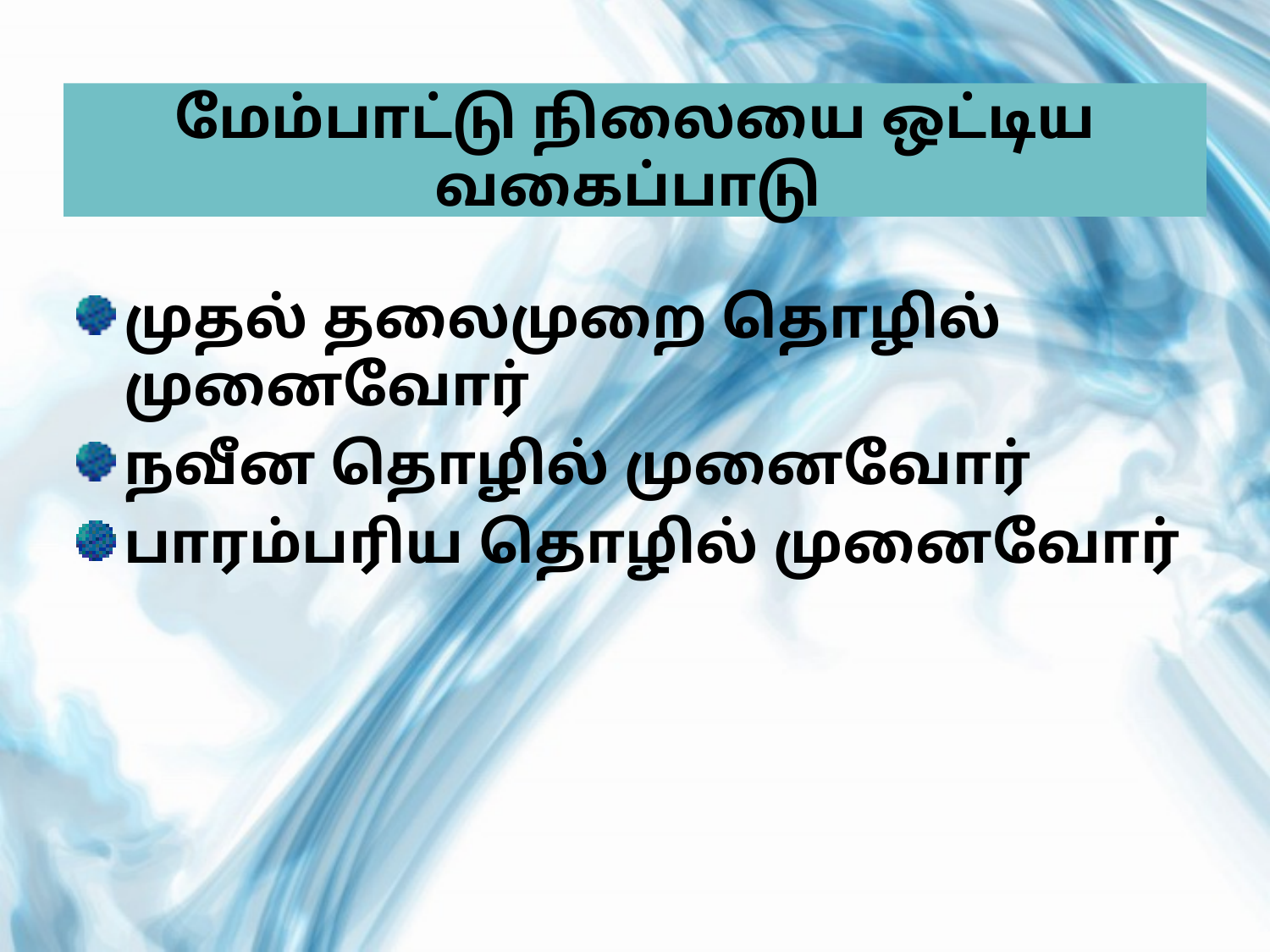

# மேம்பாட்டு நிலையை ஒட்டிய வகைப்பாடு
முதல் தலைமுறை தொழில் முனைவோர்
நவீன தொழில் முனைவோர்
பாரம்பரிய தொழில் முனைவோர்